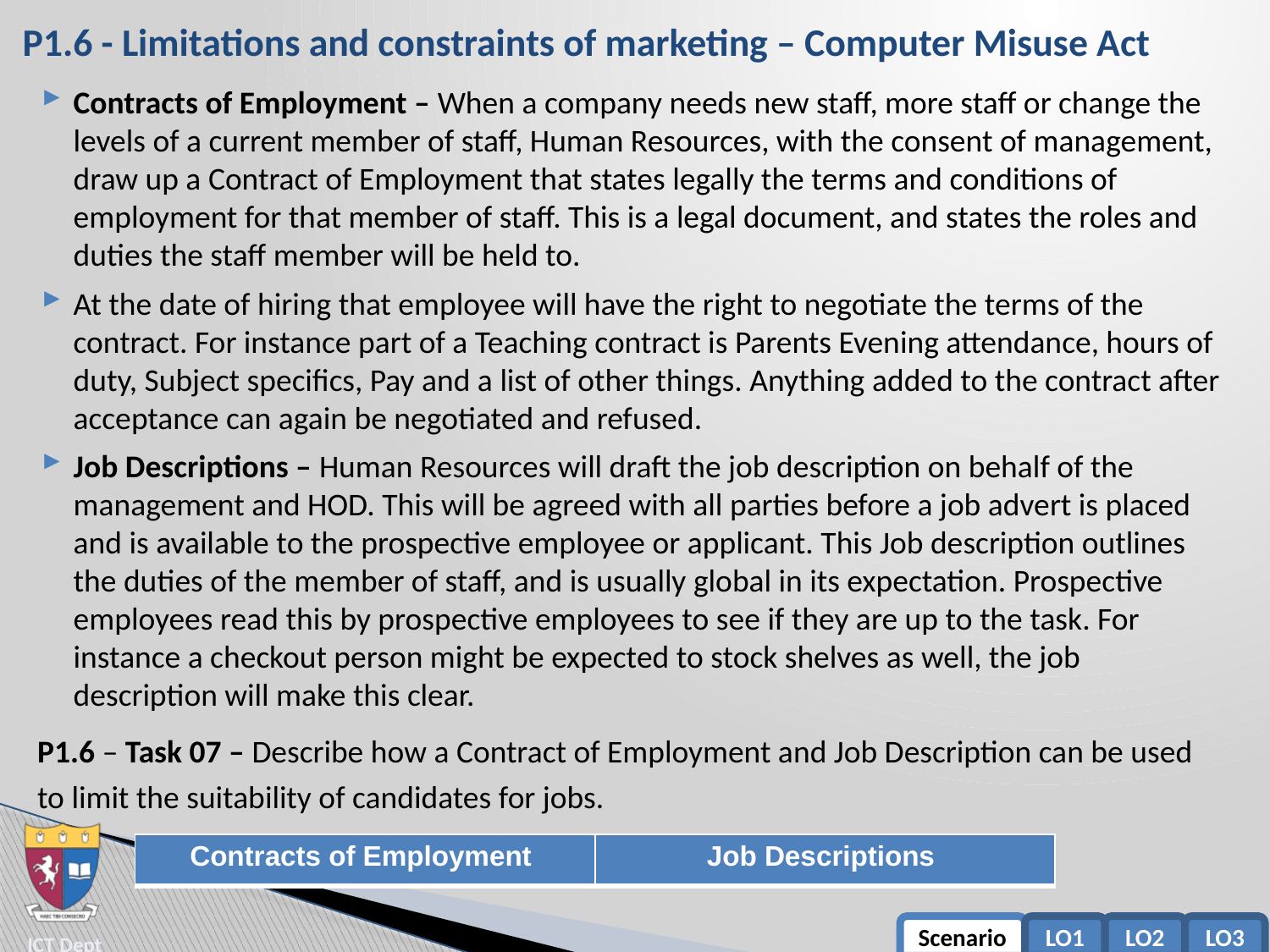

P1.6 - Limitations and constraints of marketing – Computer Misuse Act
Contracts of Employment – When a company needs new staff, more staff or change the levels of a current member of staff, Human Resources, with the consent of management, draw up a Contract of Employment that states legally the terms and conditions of employment for that member of staff. This is a legal document, and states the roles and duties the staff member will be held to.
At the date of hiring that employee will have the right to negotiate the terms of the contract. For instance part of a Teaching contract is Parents Evening attendance, hours of duty, Subject specifics, Pay and a list of other things. Anything added to the contract after acceptance can again be negotiated and refused.
Job Descriptions – Human Resources will draft the job description on behalf of the management and HOD. This will be agreed with all parties before a job advert is placed and is available to the prospective employee or applicant. This Job description outlines the duties of the member of staff, and is usually global in its expectation. Prospective employees read this by prospective employees to see if they are up to the task. For instance a checkout person might be expected to stock shelves as well, the job description will make this clear.
P1.6 – Task 07 – Describe how a Contract of Employment and Job Description can be used to limit the suitability of candidates for jobs.
| Contracts of Employment | Job Descriptions |
| --- | --- |